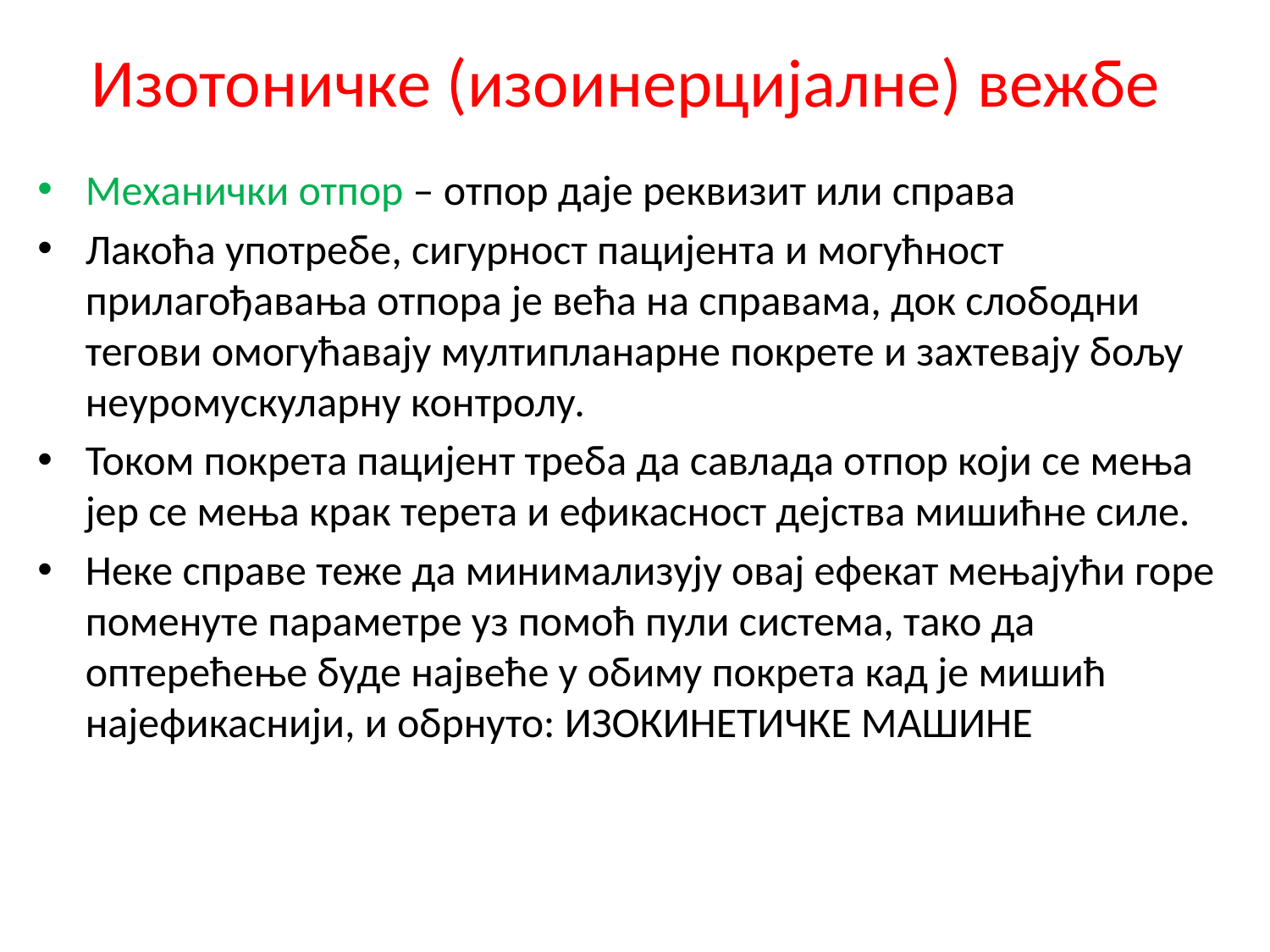

# Изотоничке (изоинерцијалне) вежбе
Механички отпор – отпор даје реквизит или справа
Лакоћа употребе, сигурност пацијента и могућност прилагођавања отпора је већа на справама, док слободни тегови омогућавају мултипланарне покрете и захтевају бољу неуромускуларну контролу.
Током покрета пацијент треба да савлада отпор који се мења јер се мења крак терета и ефикасност дејства мишићне силе.
Неке справе теже да минимализују овај ефекат мењајући горе поменуте параметрe уз помоћ пули система, тако да оптерећење буде највеће у обиму покрета кад је мишић најефикаснији, и обрнуто: ИЗОКИНЕТИЧКЕ МАШИНЕ